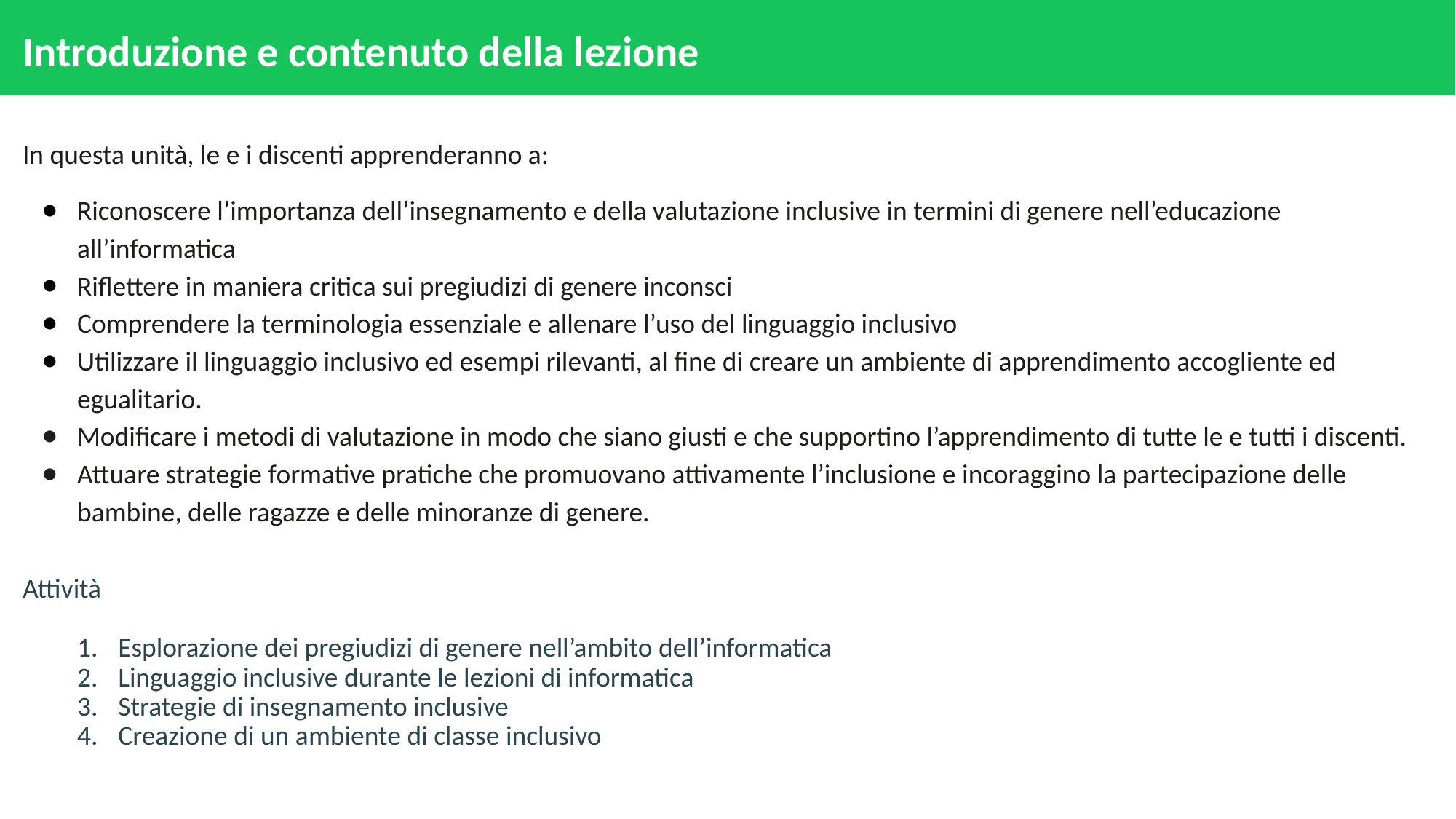

# Introduzione e contenuto della lezione
In questa unità, le e i discenti apprenderanno a:
Riconoscere l’importanza dell’insegnamento e della valutazione inclusive in termini di genere nell’educazione all’informatica
Riflettere in maniera critica sui pregiudizi di genere inconsci
Comprendere la terminologia essenziale e allenare l’uso del linguaggio inclusivo
Utilizzare il linguaggio inclusivo ed esempi rilevanti, al fine di creare un ambiente di apprendimento accogliente ed egualitario.
Modificare i metodi di valutazione in modo che siano giusti e che supportino l’apprendimento di tutte le e tutti i discenti.
Attuare strategie formative pratiche che promuovano attivamente l’inclusione e incoraggino la partecipazione delle bambine, delle ragazze e delle minoranze di genere.

Attività

Esplorazione dei pregiudizi di genere nell’ambito dell’informatica
Linguaggio inclusive durante le lezioni di informatica
Strategie di insegnamento inclusive
Creazione di un ambiente di classe inclusivo